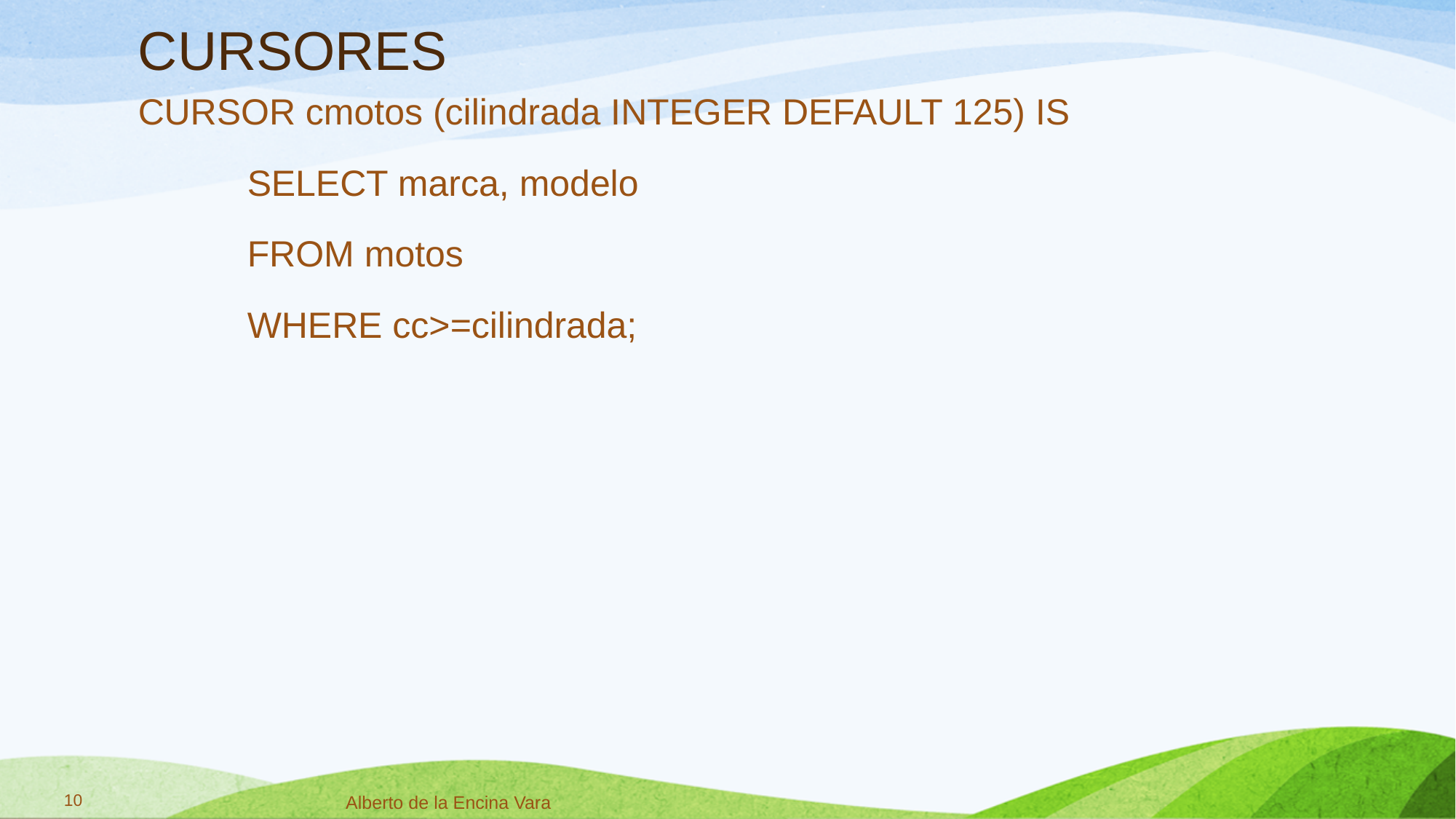

CURSORES
CURSOR cmotos (cilindrada INTEGER DEFAULT 125) IS
	SELECT marca, modelo
	FROM motos
	WHERE cc>=cilindrada;

10
Alberto de la Encina Vara